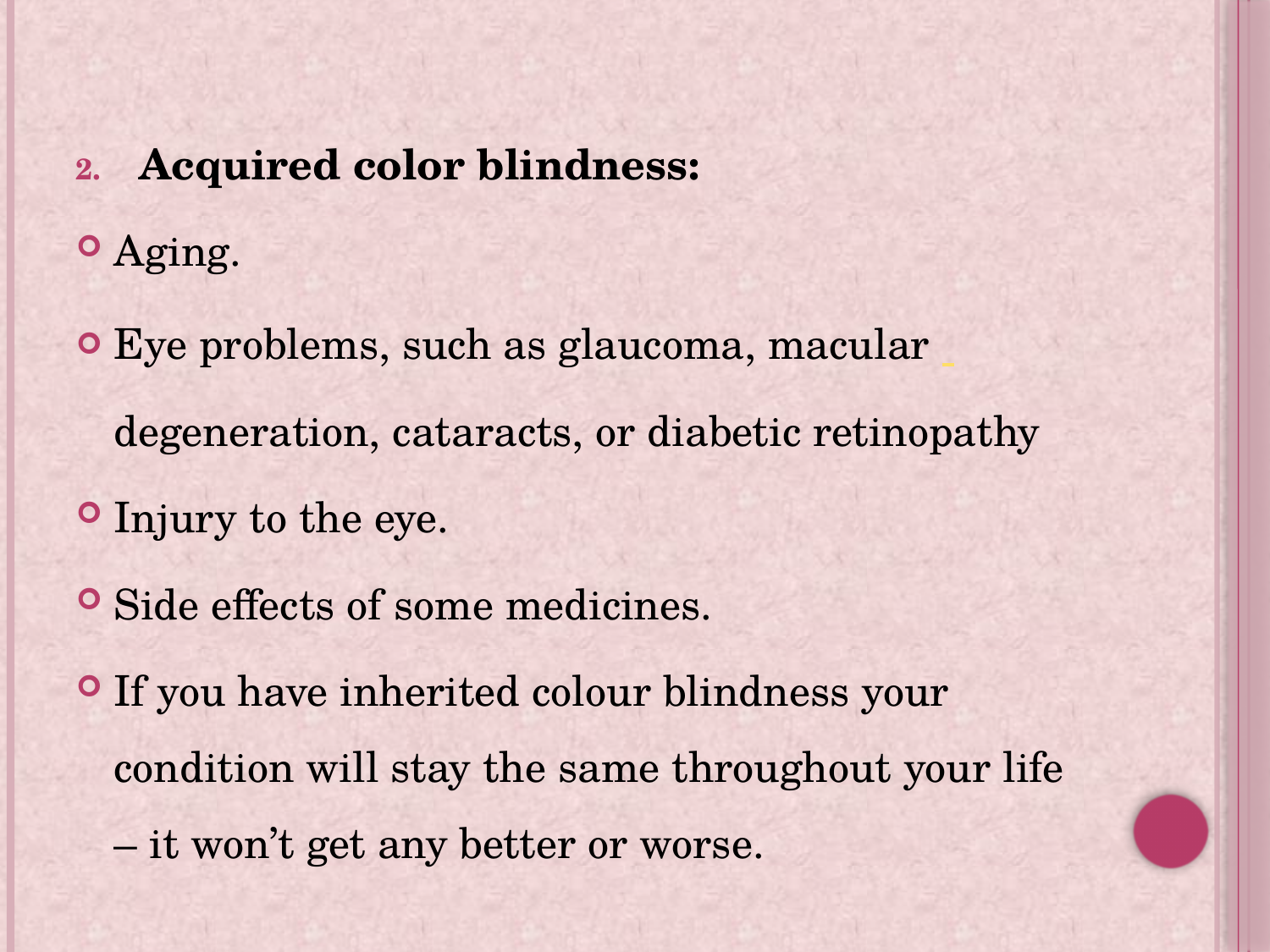

Acquired color blindness:
Aging.
Eye problems, such as glaucoma, macular  degeneration, cataracts, or diabetic retinopathy
Injury to the eye.
Side effects of some medicines.
If you have inherited colour blindness your condition will stay the same throughout your life – it won’t get any better or worse.